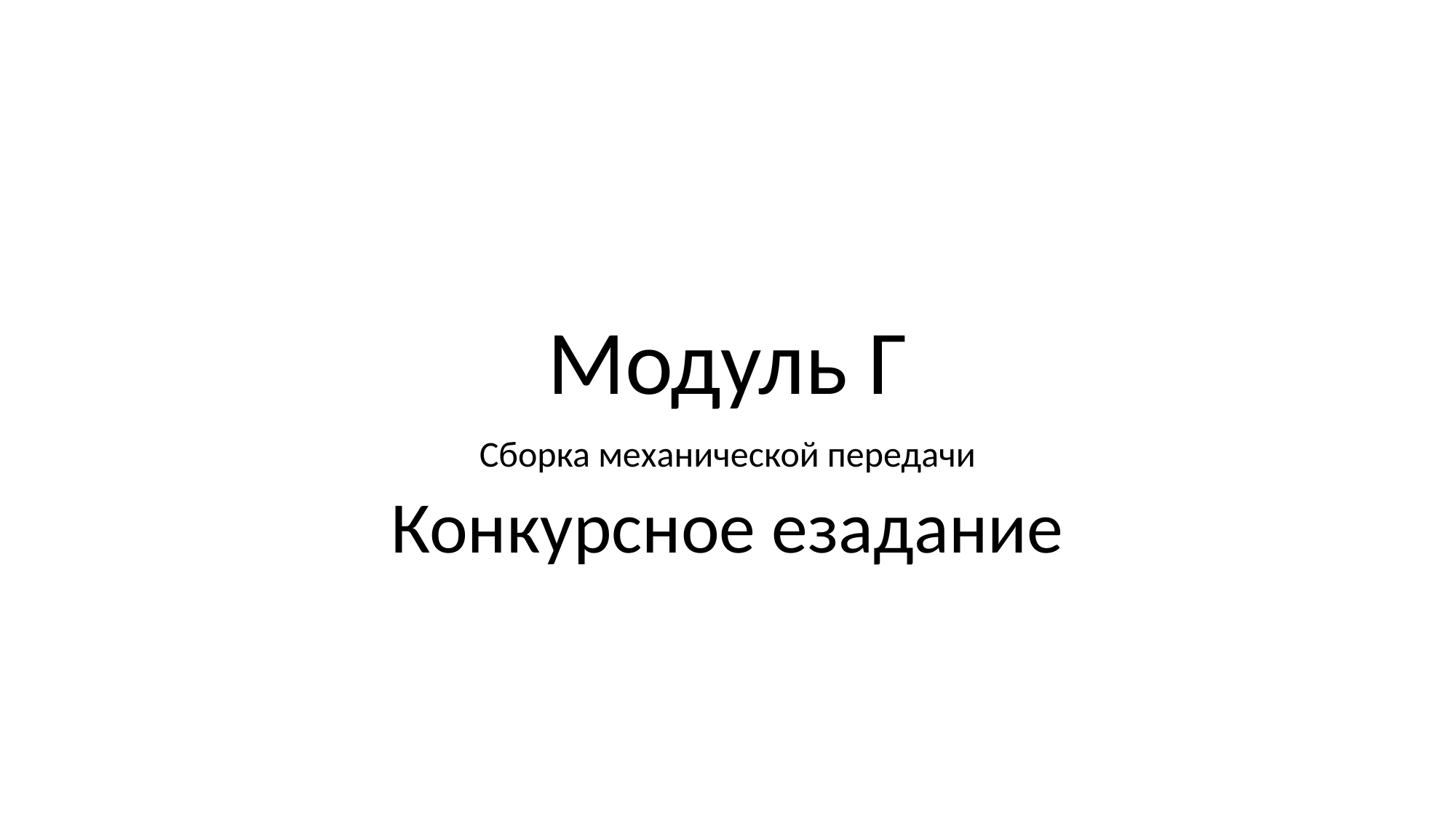

# Модуль Г
Сборка механической передачи
Конкурсное езадание